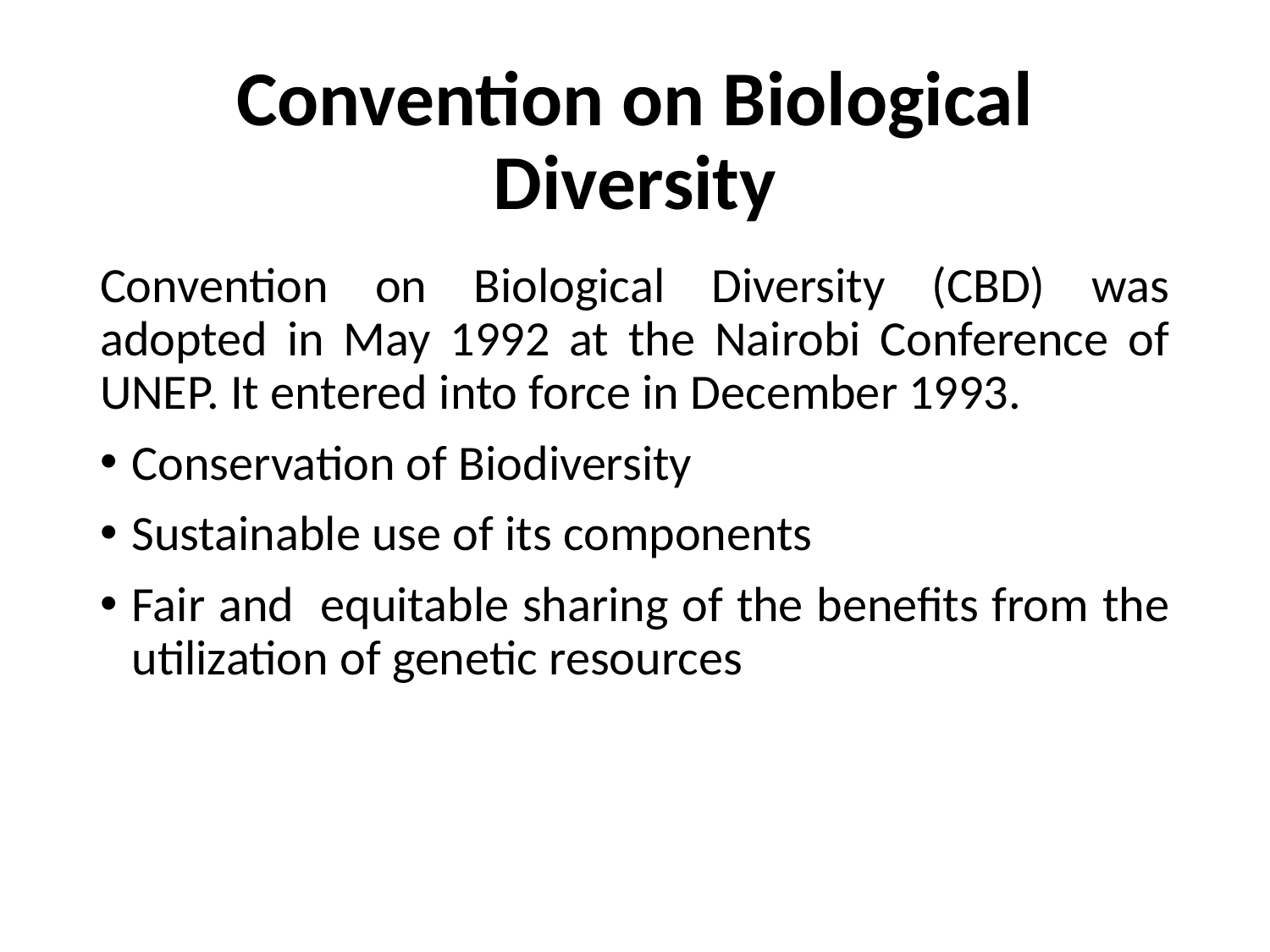

# Convention on Biological Diversity
Convention on Biological Diversity (CBD) was adopted in May 1992 at the Nairobi Conference of UNEP. It entered into force in December 1993.
Conservation of Biodiversity
Sustainable use of its components
Fair and  equitable sharing of the benefits from the utilization of genetic resources